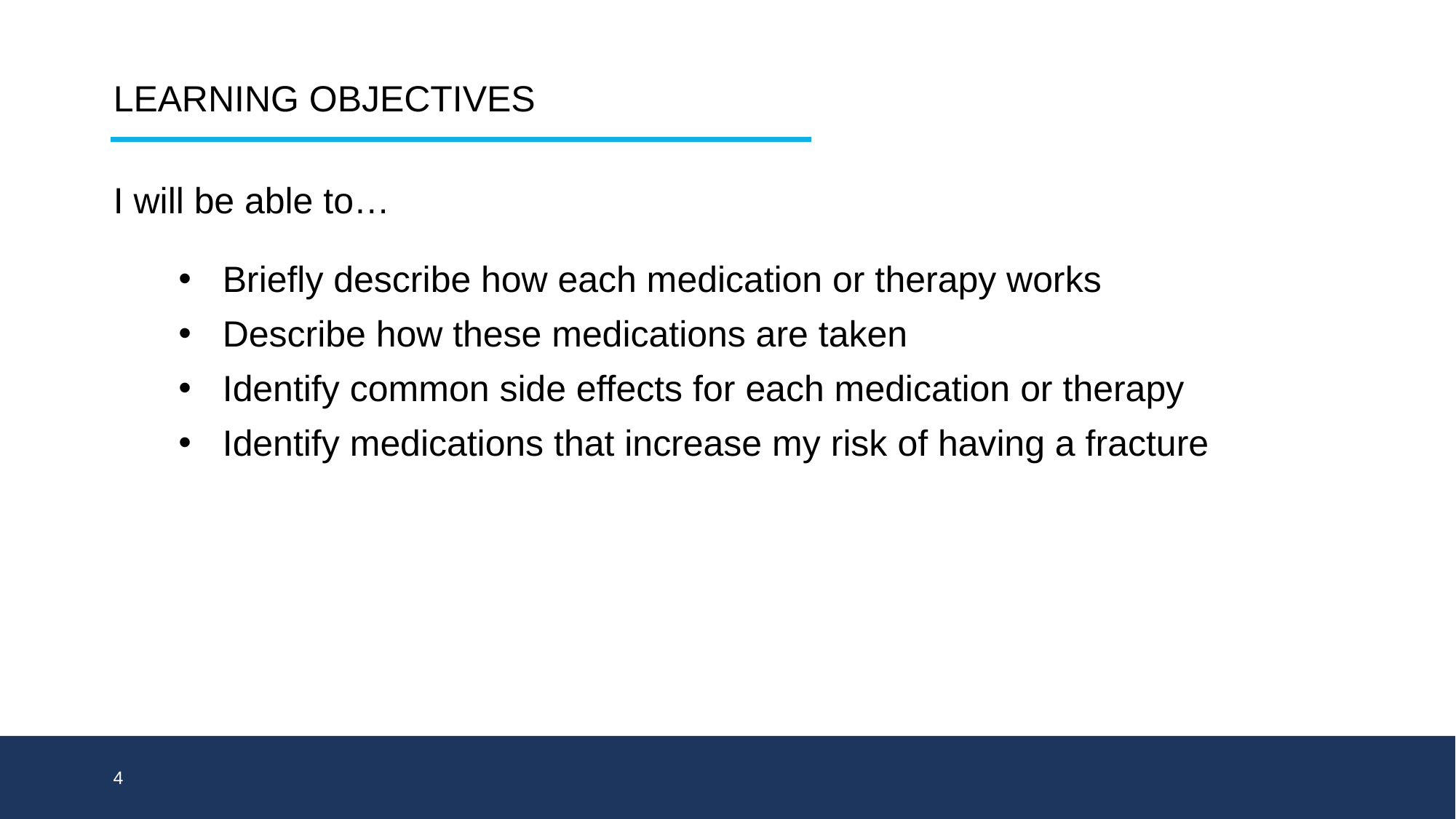

# Learning Objectives
I will be able to…

Briefly describe how each medication or therapy works
Describe how these medications are taken
Identify common side effects for each medication or therapy
Identify medications that increase my risk of having a fracture